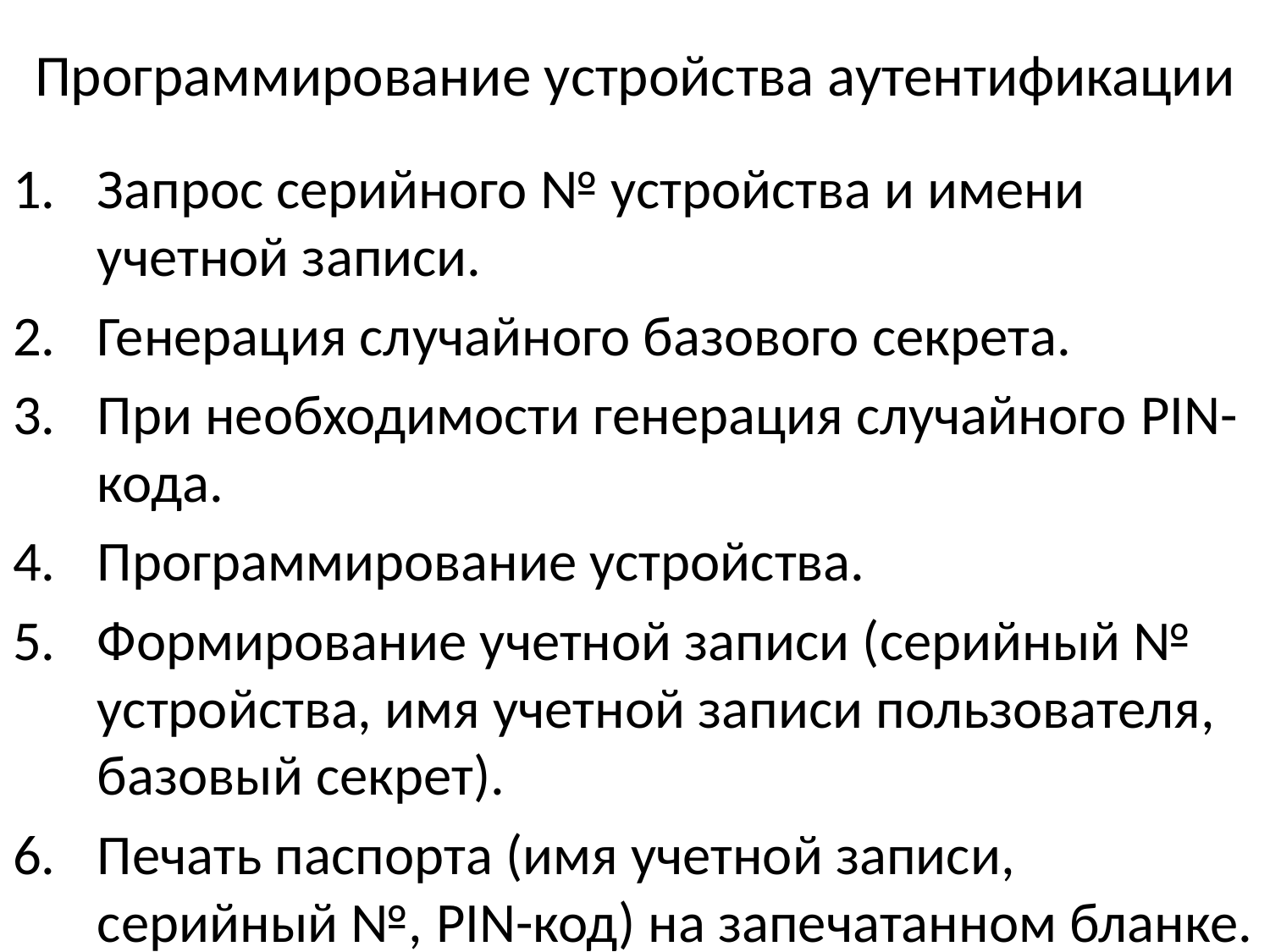

# Программирование устройства аутентификации
Запрос серийного № устройства и имени учетной записи.
Генерация случайного базового секрета.
При необходимости генерация случайного PIN-кода.
Программирование устройства.
Формирование учетной записи (серийный № устройства, имя учетной записи пользователя, базовый секрет).
Печать паспорта (имя учетной записи, серийный №, PIN-код) на запечатанном бланке.